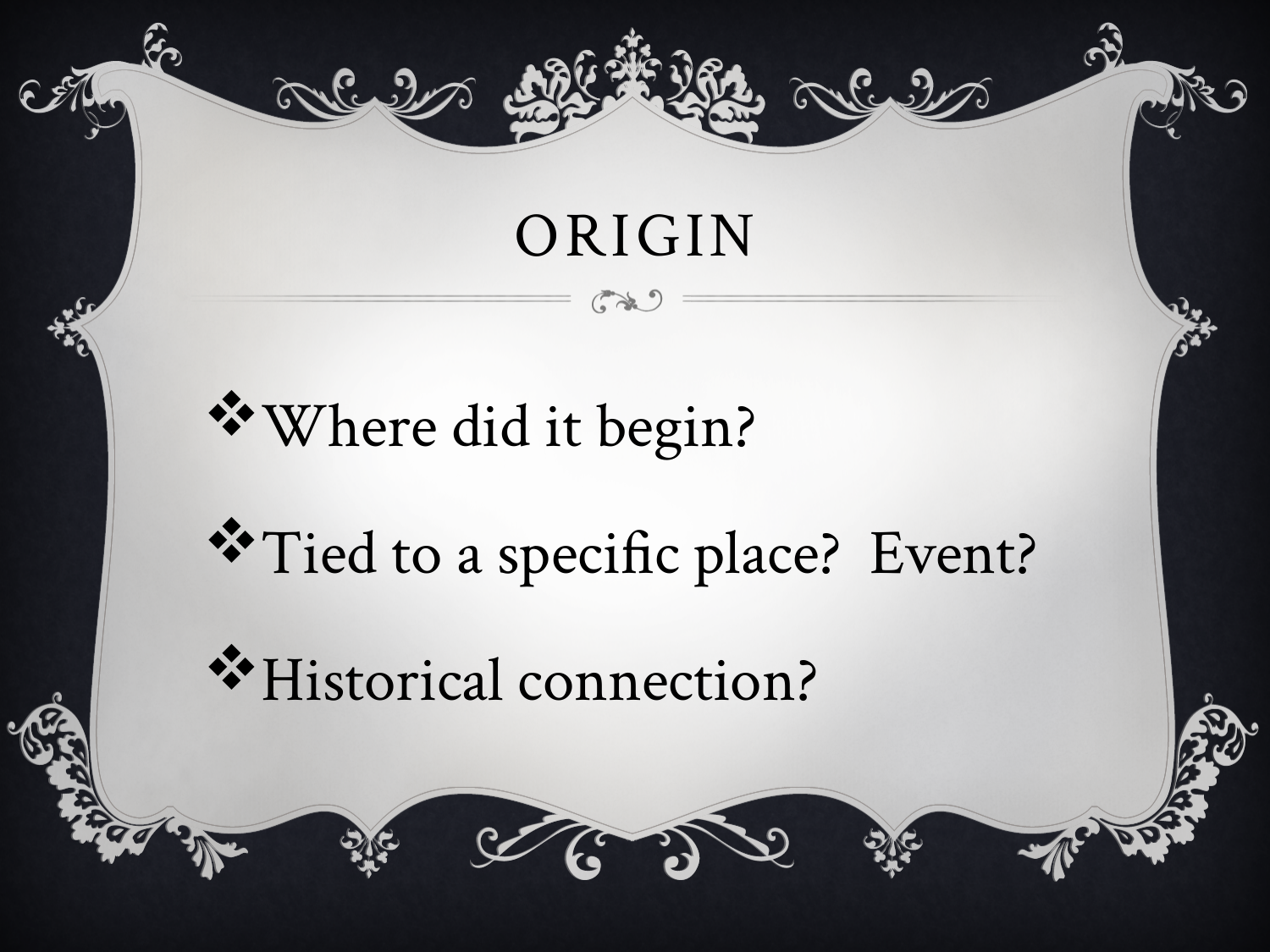

# Origin
Where did it begin?
Tied to a specific place?  Event?
Historical connection?